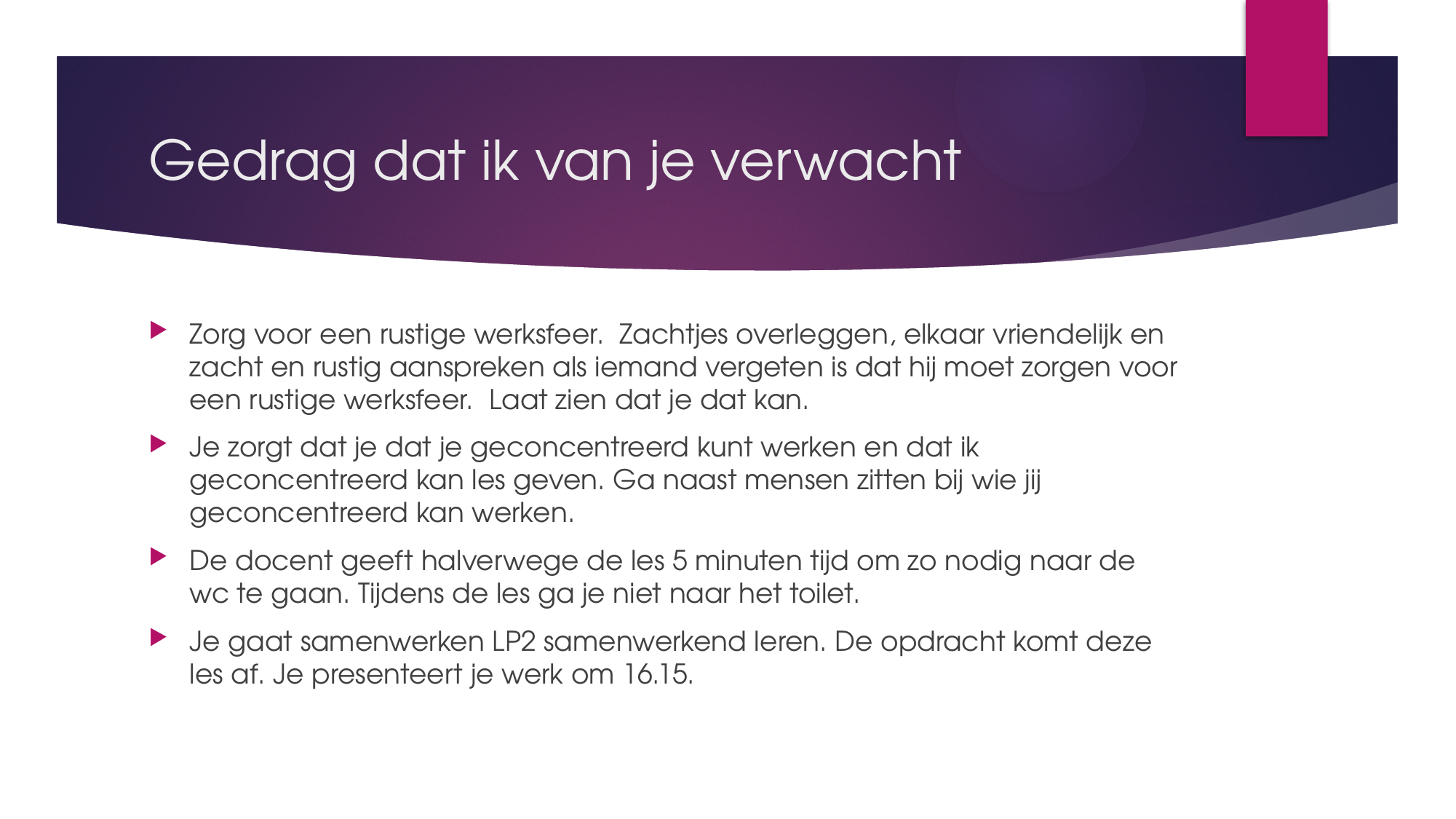

# Gedrag dat ik van je verwacht
Zorg voor een rustige werksfeer.  Zachtjes overleggen, elkaar vriendelijk en zacht en rustig aanspreken als iemand vergeten is dat hij moet zorgen voor een rustige werksfeer.  Laat zien dat je dat kan.
Je zorgt dat je dat je geconcentreerd kunt werken en dat ik geconcentreerd kan les geven. Ga naast mensen zitten bij wie jij geconcentreerd kan werken.
De docent geeft halverwege de les 5 minuten tijd om zo nodig naar de wc te gaan. Tijdens de les ga je niet naar het toilet.
Je gaat samenwerken LP2 samenwerkend leren. De opdracht komt deze les af. Je presenteert je werk om 16.15.